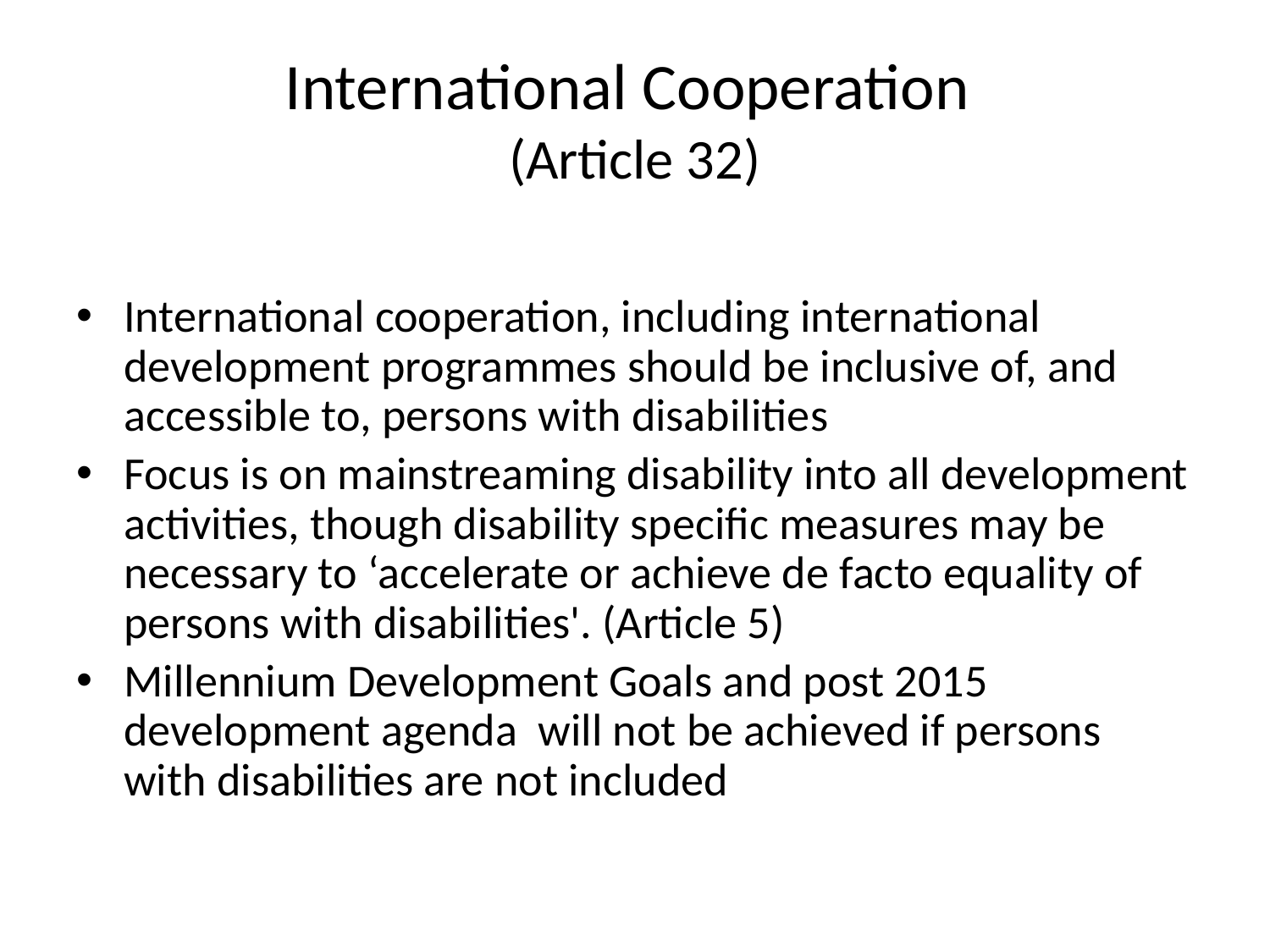

# International Cooperation (Article 32)

International cooperation, including international development programmes should be inclusive of, and accessible to, persons with disabilities
Focus is on mainstreaming disability into all development activities, though disability specific measures may be necessary to ‘accelerate or achieve de facto equality of persons with disabilities'. (Article 5)
Millennium Development Goals and post 2015 development agenda  will not be achieved if persons with disabilities are not included